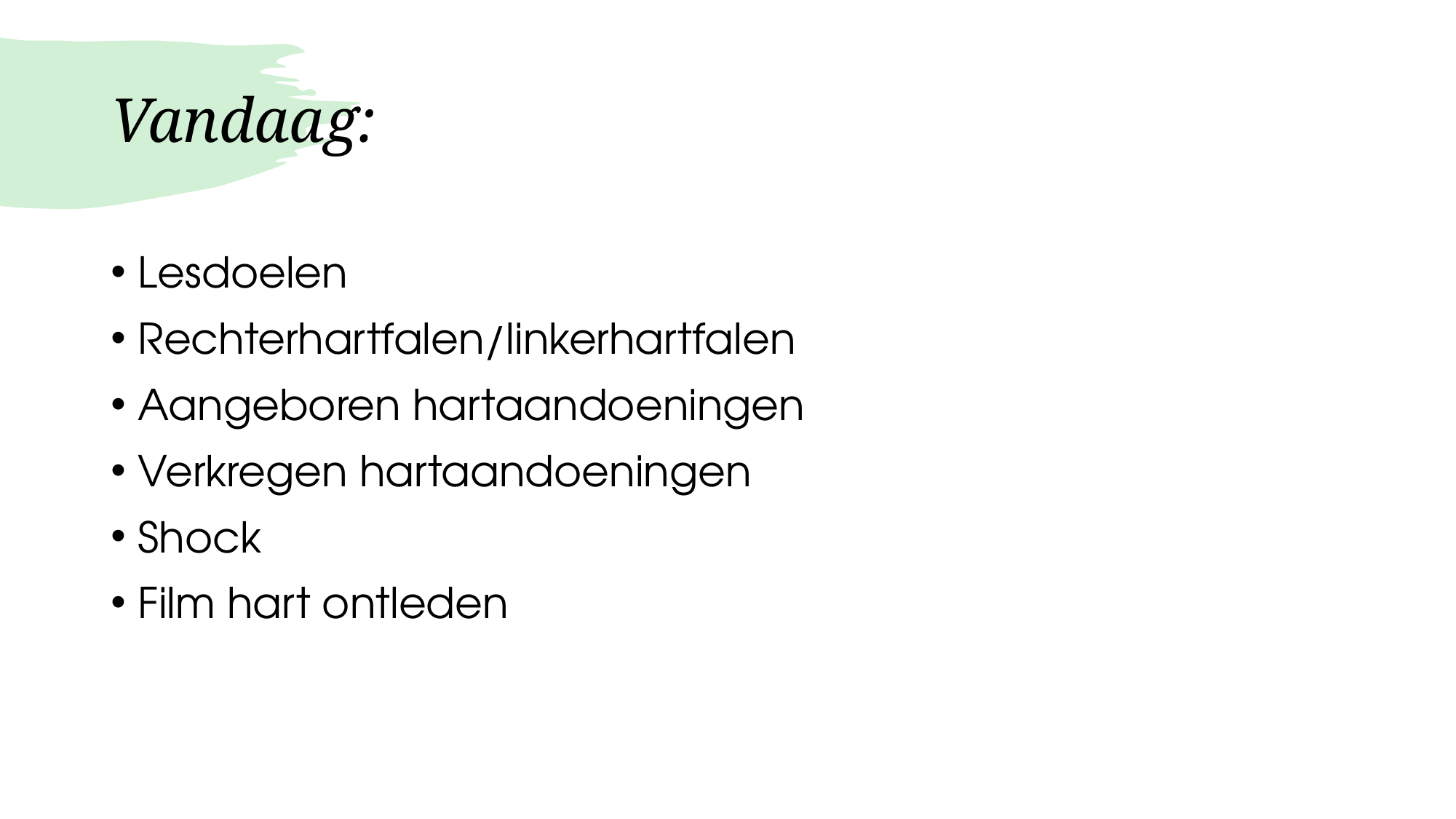

# Vandaag:
Lesdoelen
Rechterhartfalen/linkerhartfalen
Aangeboren hartaandoeningen
Verkregen hartaandoeningen
Shock
Film hart ontleden